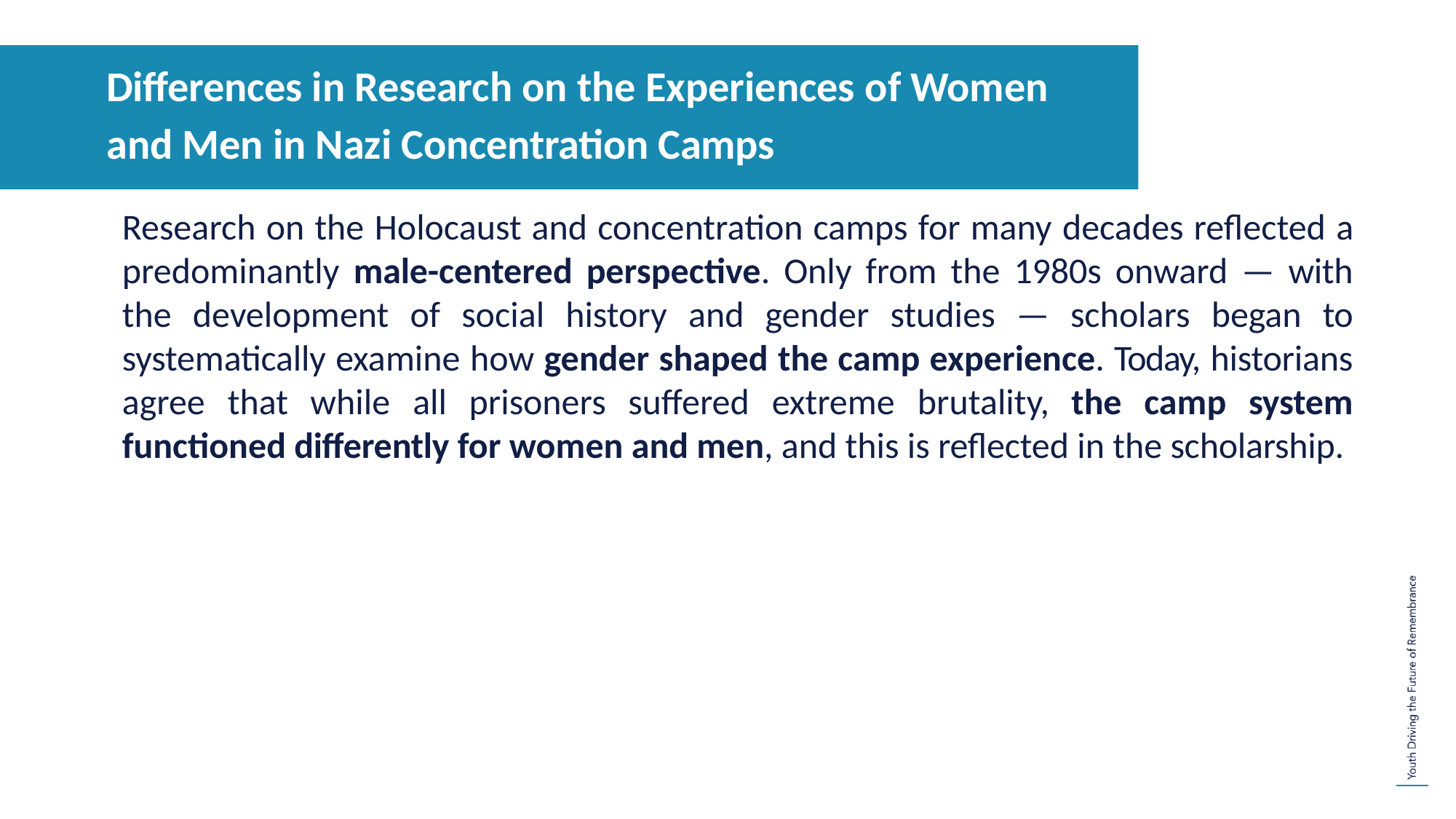

# Differences in Research on the Experiences of Women and Men in Nazi Concentration Camps
Research on the Holocaust and concentration camps for many decades reflected a predominantly male-centered perspective. Only from the 1980s onward — with the  development  of  social  history  and  gender  studies  —  scholars  began  to systematically examine how gender shaped the camp experience. Today, historians agree  that  while  all  prisoners  suffered  extreme  brutality,  the  camp  system functioned differently for women and men, and this is reflected in the scholarship.